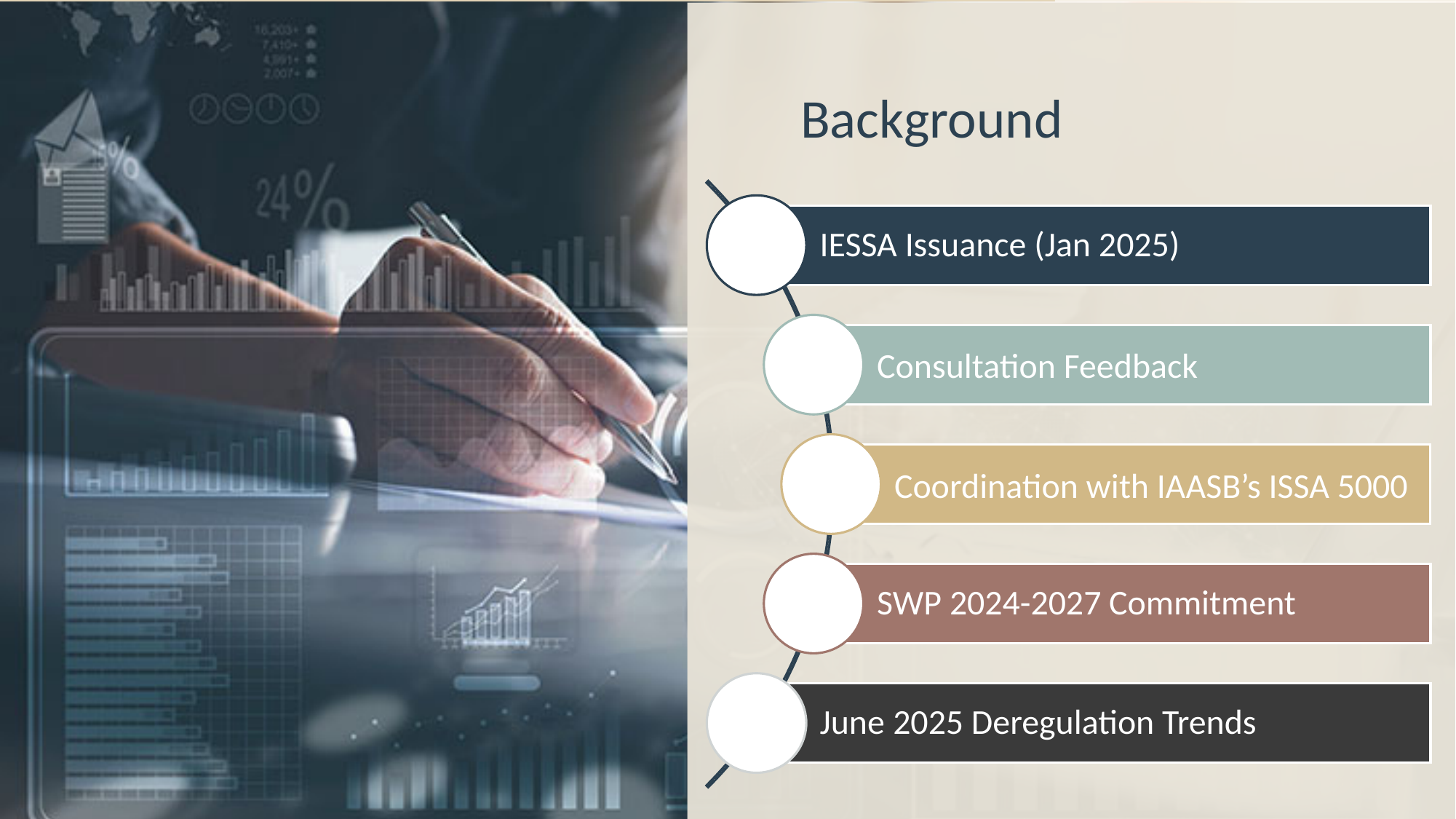

# Background
IESSA Issuance (Jan 2025)
Consultation Feedback
Coordination with IAASB’s ISSA 5000
SWP 2024-2027 Commitment
June 2025 Deregulation Trends
3